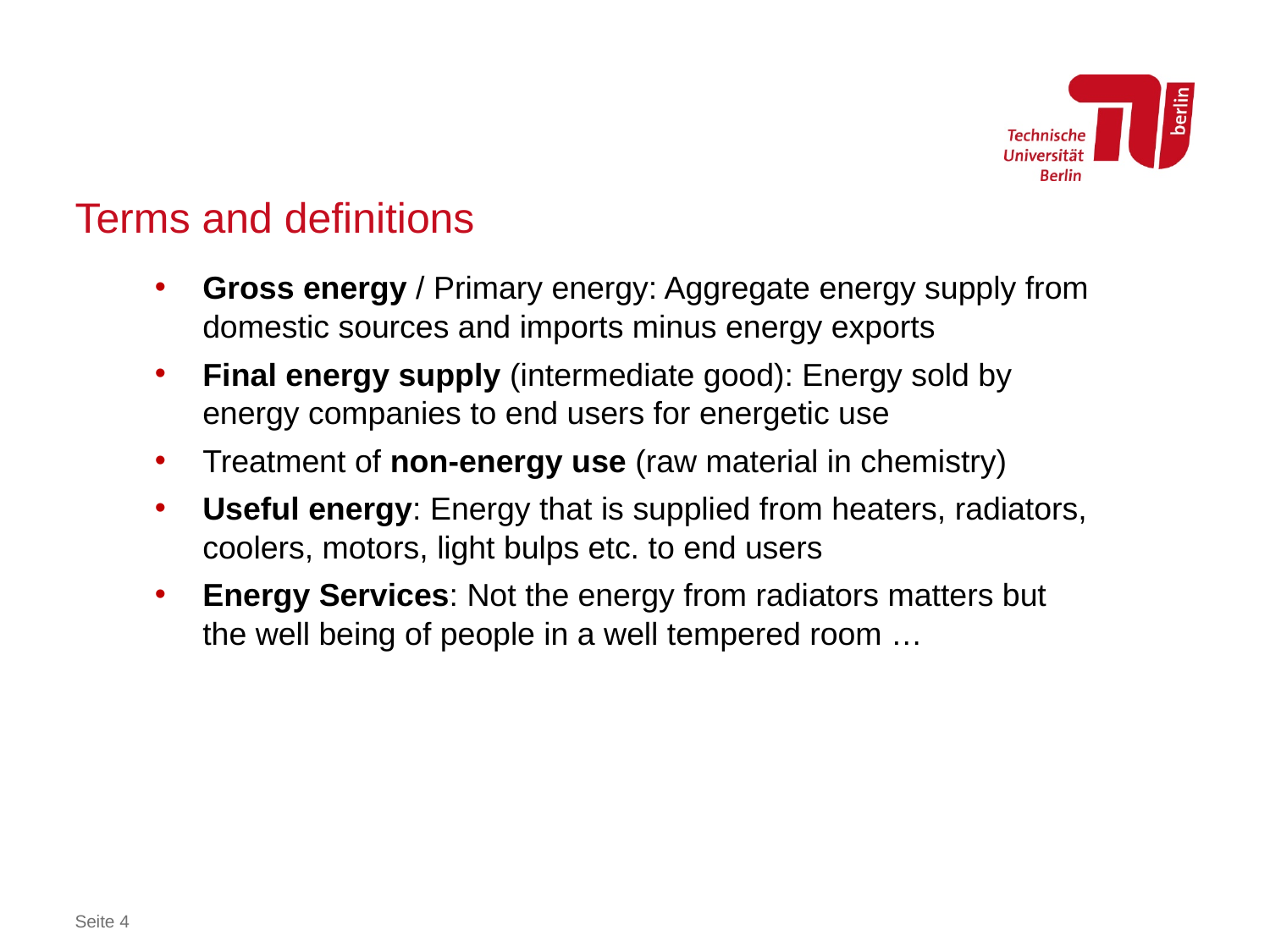

# Terms and definitions
Gross energy / Primary energy: Aggregate energy supply from domestic sources and imports minus energy exports
Final energy supply (intermediate good): Energy sold by energy companies to end users for energetic use
Treatment of non-energy use (raw material in chemistry)
Useful energy: Energy that is supplied from heaters, radiators, coolers, motors, light bulps etc. to end users
Energy Services: Not the energy from radiators matters but the well being of people in a well tempered room …

Seite 4